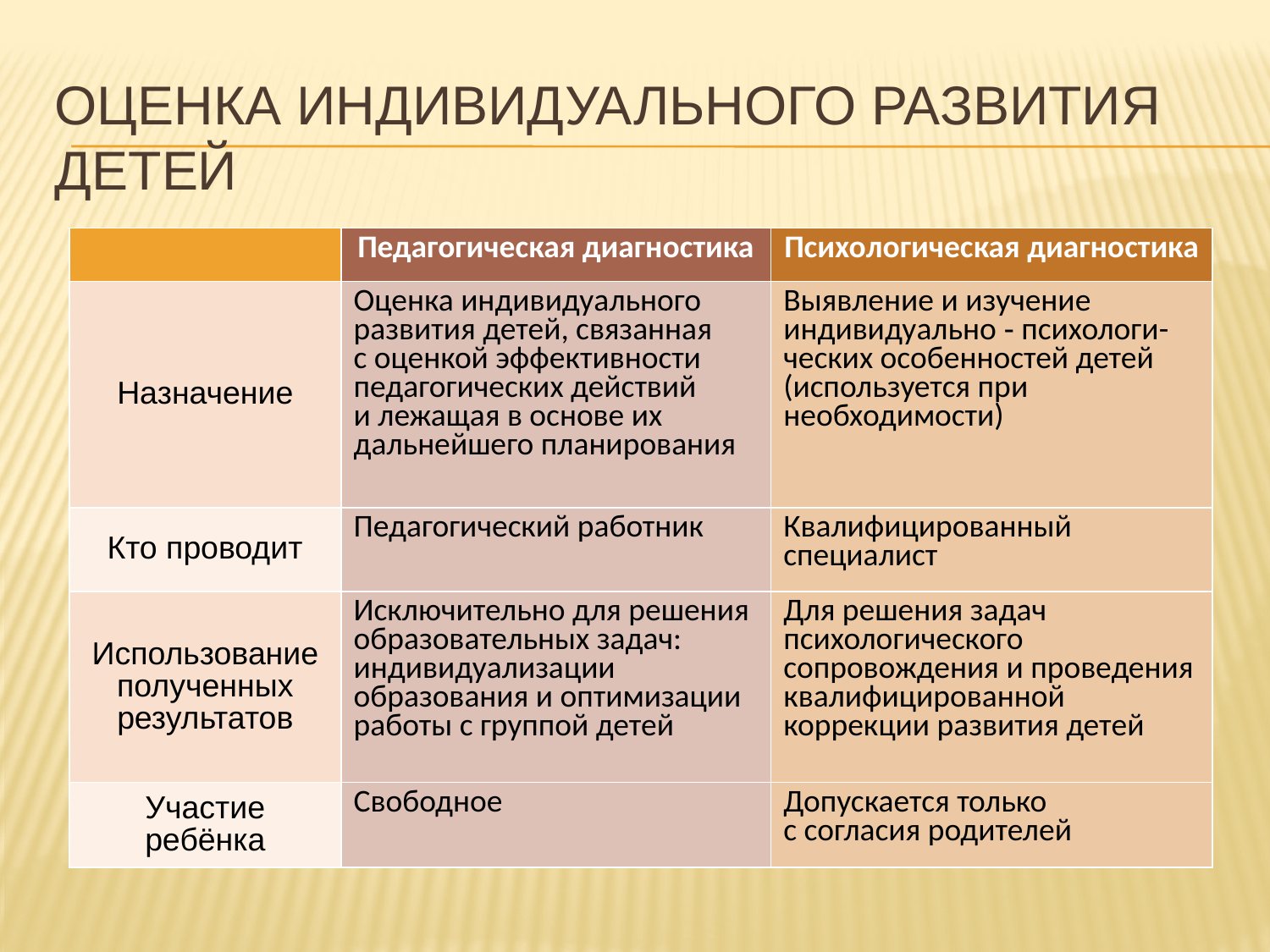

# Оценка индивидуального развития детей
|  | Педагогическая диагностика | Психологическая диагностика |
| --- | --- | --- |
| Назначение | Оценка индивидуального развития детей, связанная с оценкой эффективности педагогических действий и лежащая в основе их дальнейшего планирования | Выявление и изучение индивидуально ‑ психологи-ческих особенностей детей (используется при необходимости) |
| Кто проводит | Педагогический работник | Квалифицированный специалист |
| Использование полученных результатов | Исключительно для решения образовательных задач: индивидуализации образования и оптимизации работы с группой детей | Для решения задач психологического сопровождения и проведения квалифицированной коррекции развития детей |
| Участие ребёнка | Свободное | Допускается только с согласия родителей |